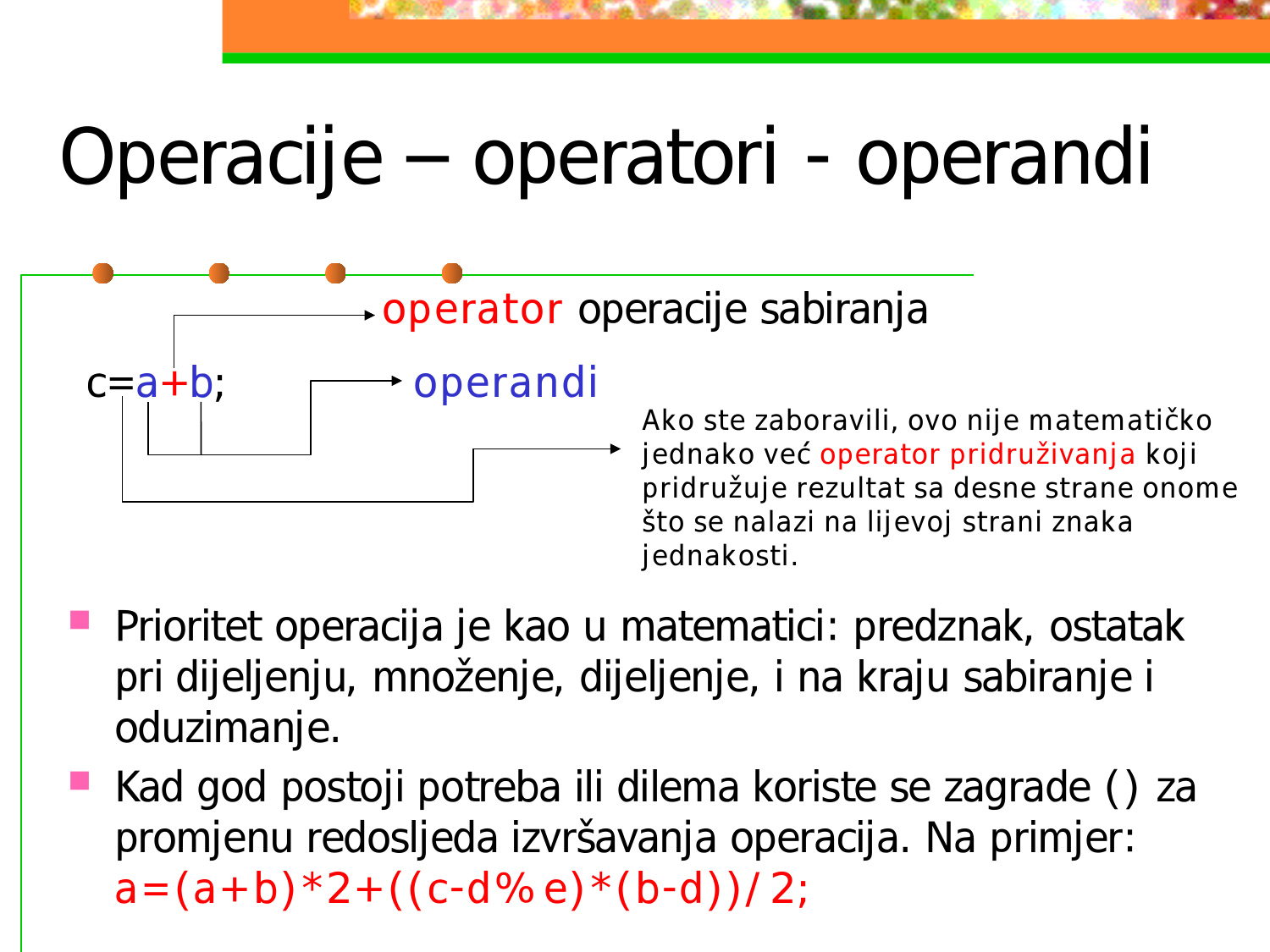

# Operacije – operatori - operandi
operator operacije sabiranja

c=a+b;
operandi

Ako ste zaboravili, ovo nije matematičko jednako već operator pridruživanja koji pridružuje rezultat sa desne strane onome što se nalazi na lijevoj strani znaka jednakosti.

Prioritet operacija je kao u matematici: predznak, ostatak pri dijeljenju, množenje, dijeljenje, i na kraju sabiranje i oduzimanje.
Kad god postoji potreba ili dilema koriste se zagrade () za promjenu redosljeda izvršavanja operacija. Na primjer:
a=(a+b)*2+((c-d%e)*(b-d))/2;